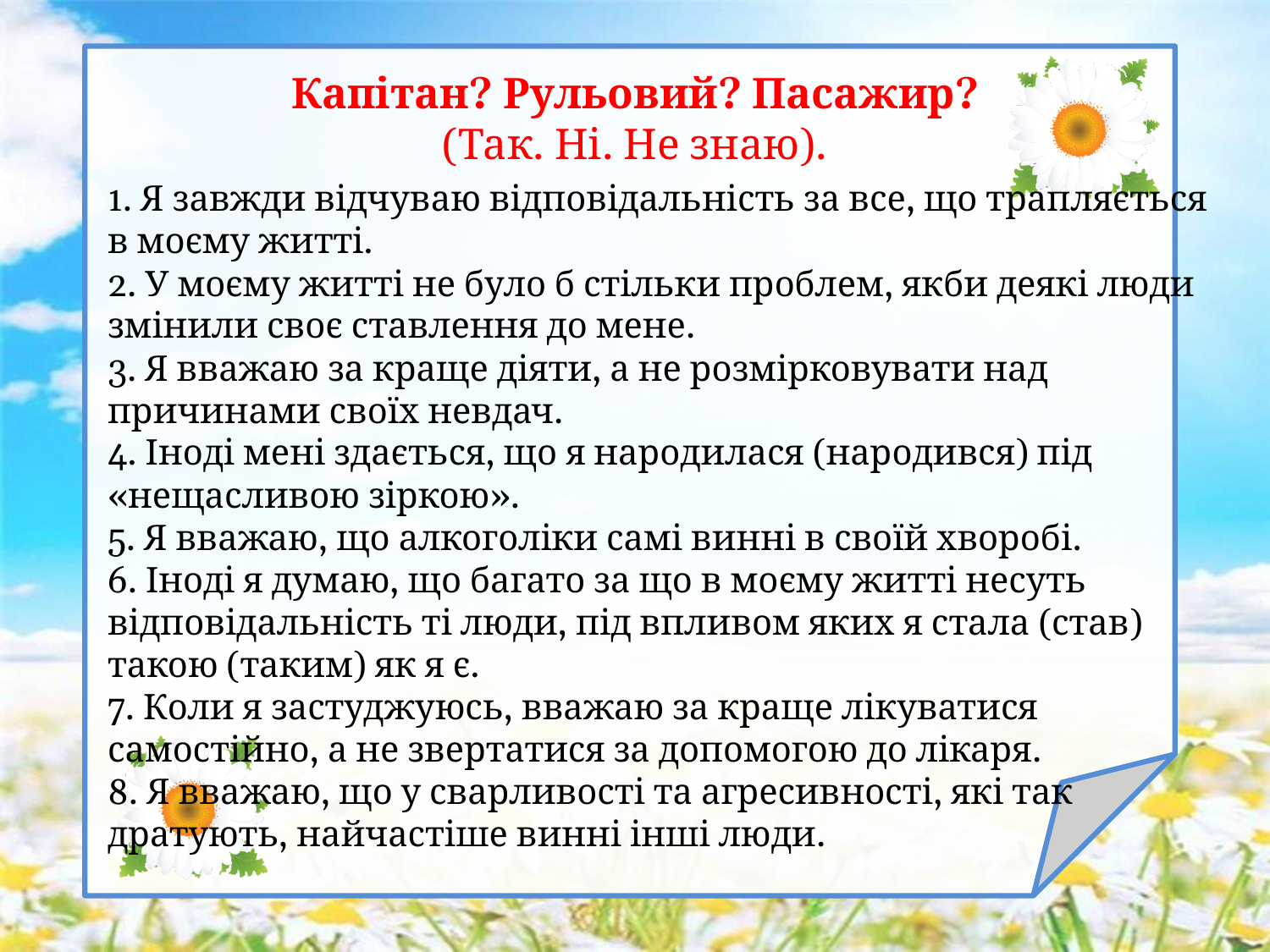

# Капітан? Рульовий? Пасажир? (Так. Ні. Не знаю).
1. Я завжди відчуваю відповідальність за все, що трапляється в моєму житті.
2. У моєму житті не було б стільки проблем, якби деякі люди змінили своє ставлення до мене.
3. Я вважаю за краще діяти, а не розмірковувати над причинами своїх невдач.
4. Іноді мені здається, що я народилася (народився) під «нещасливою зіркою».
5. Я вважаю, що алкоголіки самі винні в своїй хворобі.
6. Іноді я думаю, що багато за що в моєму житті несуть відповідальність ті люди, під впливом яких я стала (став) такою (таким) як я є.
7. Коли я застуджуюсь, вважаю за краще лікуватися самостійно, а не звертатися за допомогою до лікаря.
8. Я вважаю, що у сварливості та агресивності, які так дратують, найчастіше винні інші люди.